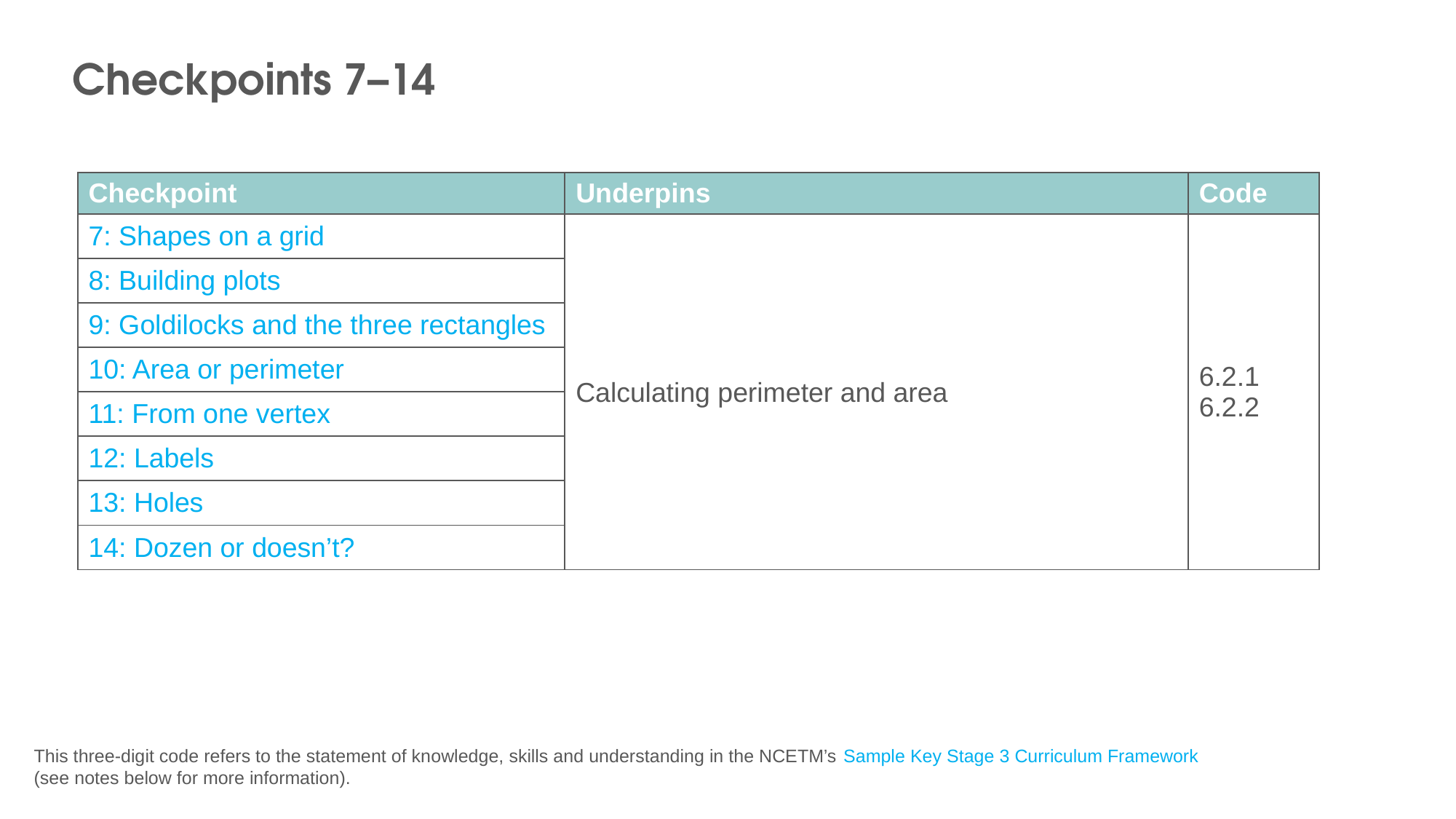

Checkpoints 7–14
| Checkpoint | Underpins | Code |
| --- | --- | --- |
| 7: Shapes on a grid | Calculating perimeter and area | 6.2.1 6.2.2 |
| 8: Building plots | Identify and explain whether a number is or is not a multiple of a given integer |  |
| 9: Goldilocks and the three rectangles |  |  |
| 10: Area or perimeter |  |  |
| 11: From one vertex |  |  |
| 12: Labels |  |  |
| 13: Holes |  |  |
| 14: Dozen or doesn’t? |  |  |
This three-digit code refers to the statement of knowledge, skills and understanding in the NCETM’s Sample Key Stage 3 Curriculum Framework (see notes below for more information).